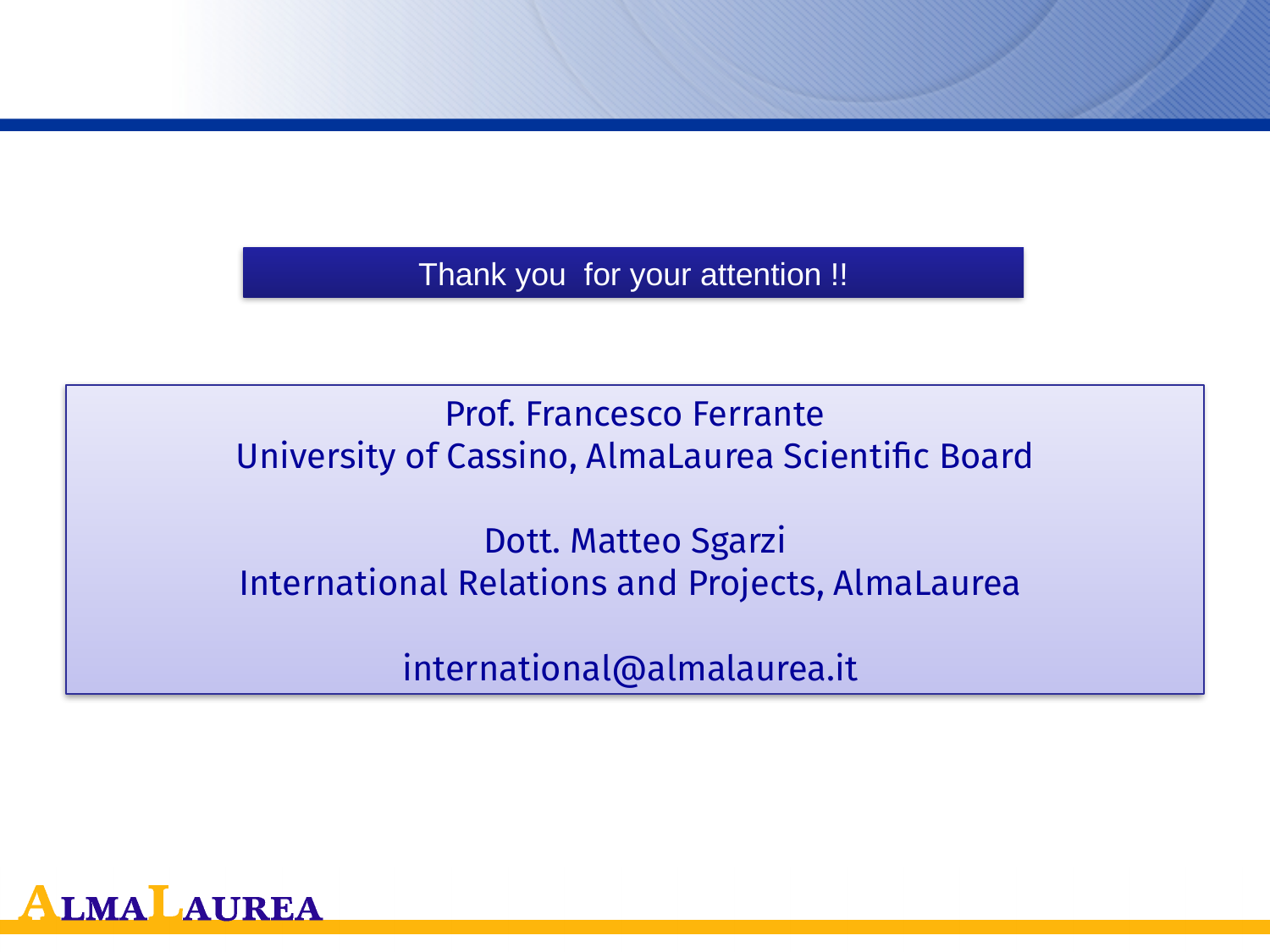

Thank you  for your attention !!
Prof. Francesco Ferrante
University of Cassino, AlmaLaurea Scientific Board

Dott. Matteo Sgarzi
International Relations and Projects, AlmaLaurea

international@almalaurea.it